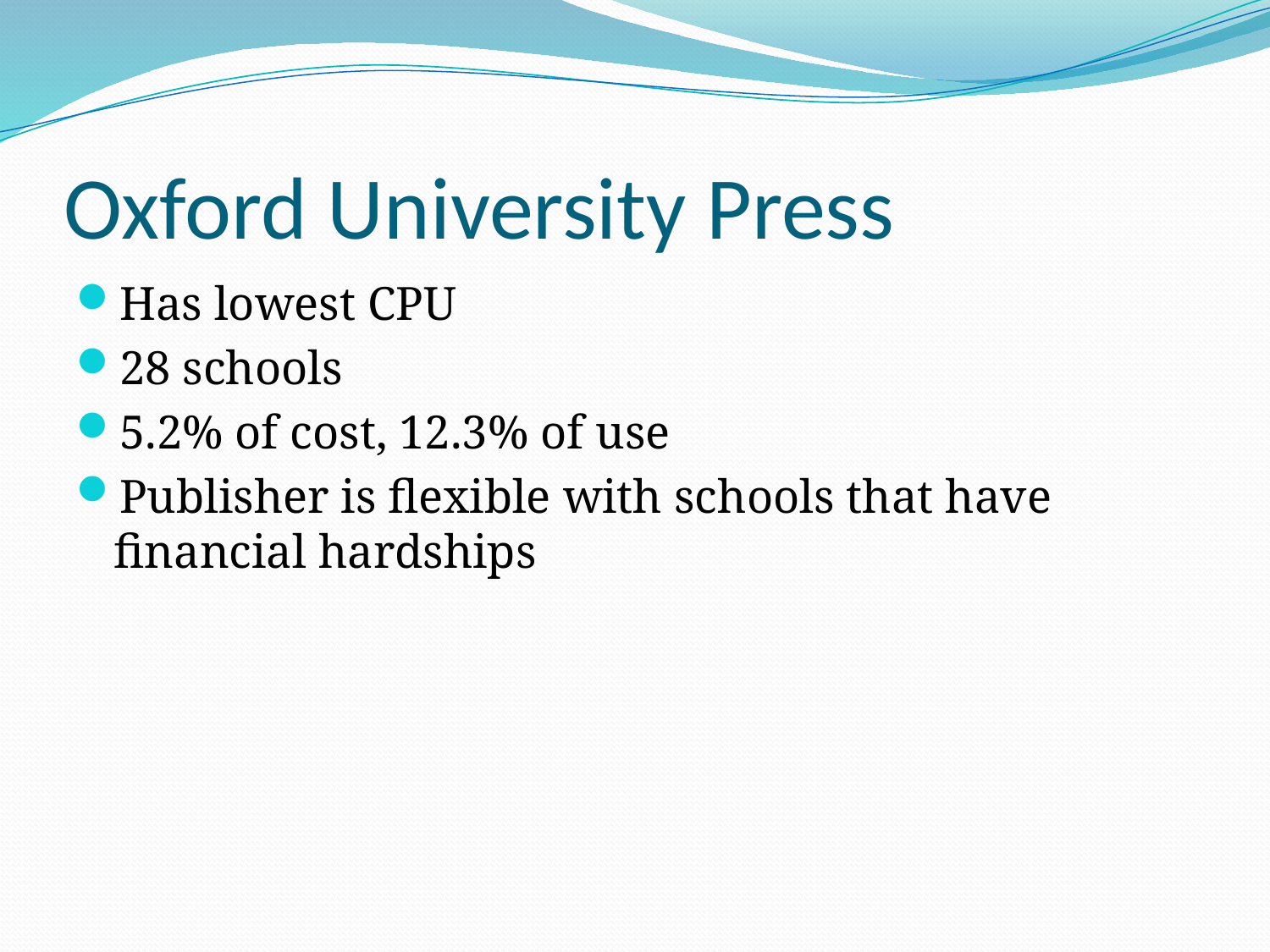

# Oxford University Press
Has lowest CPU
28 schools
5.2% of cost, 12.3% of use
Publisher is flexible with schools that have financial hardships